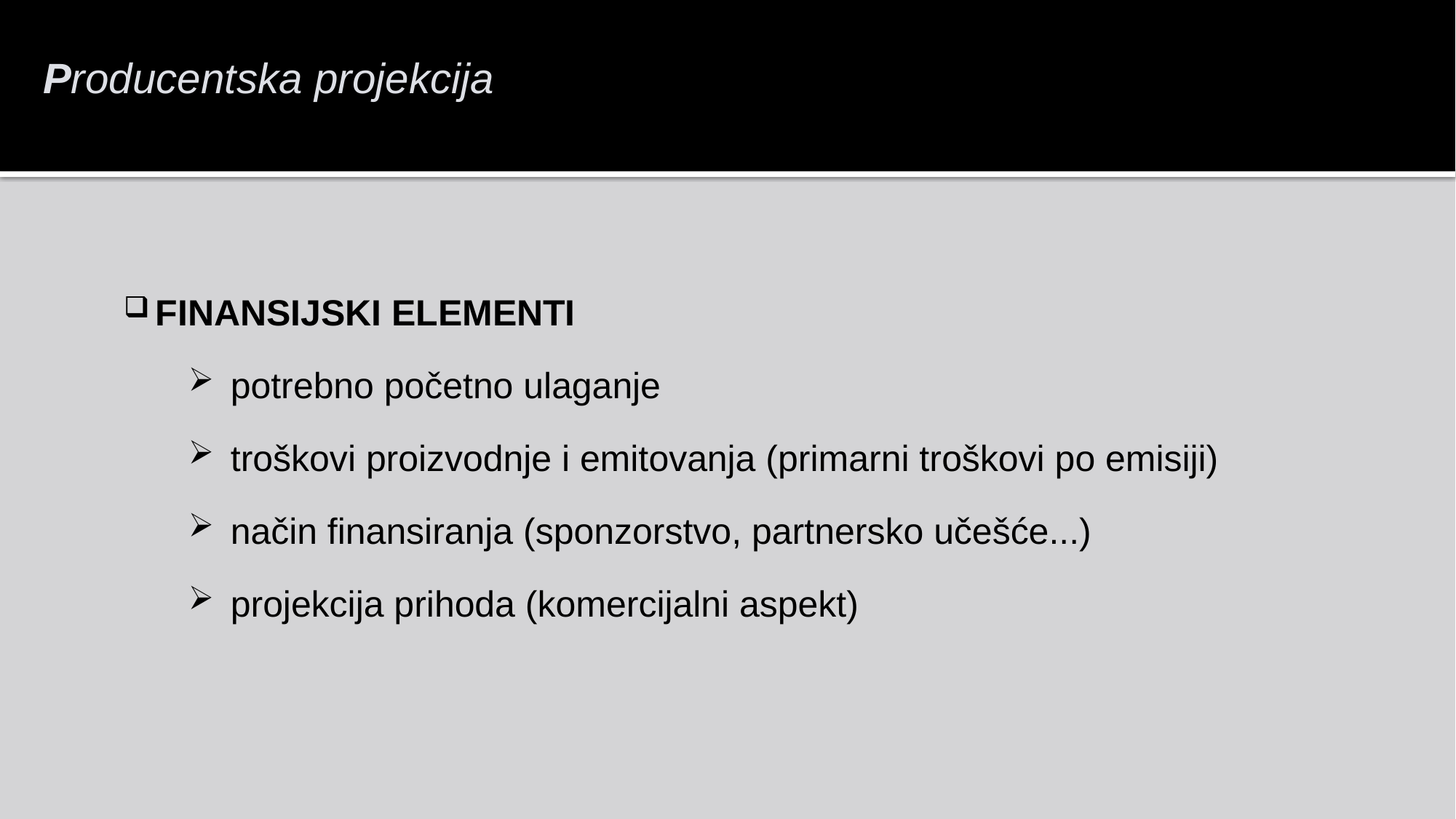

Producentska projekcija

FINANSIJSKI ELEMENTI
potrebno početno ulaganje
troškovi proizvodnje i emitovanja (primarni troškovi po emisiji)
način finansiranja (sponzorstvo, partnersko učešće...)
projekcija prihoda (komercijalni aspekt)